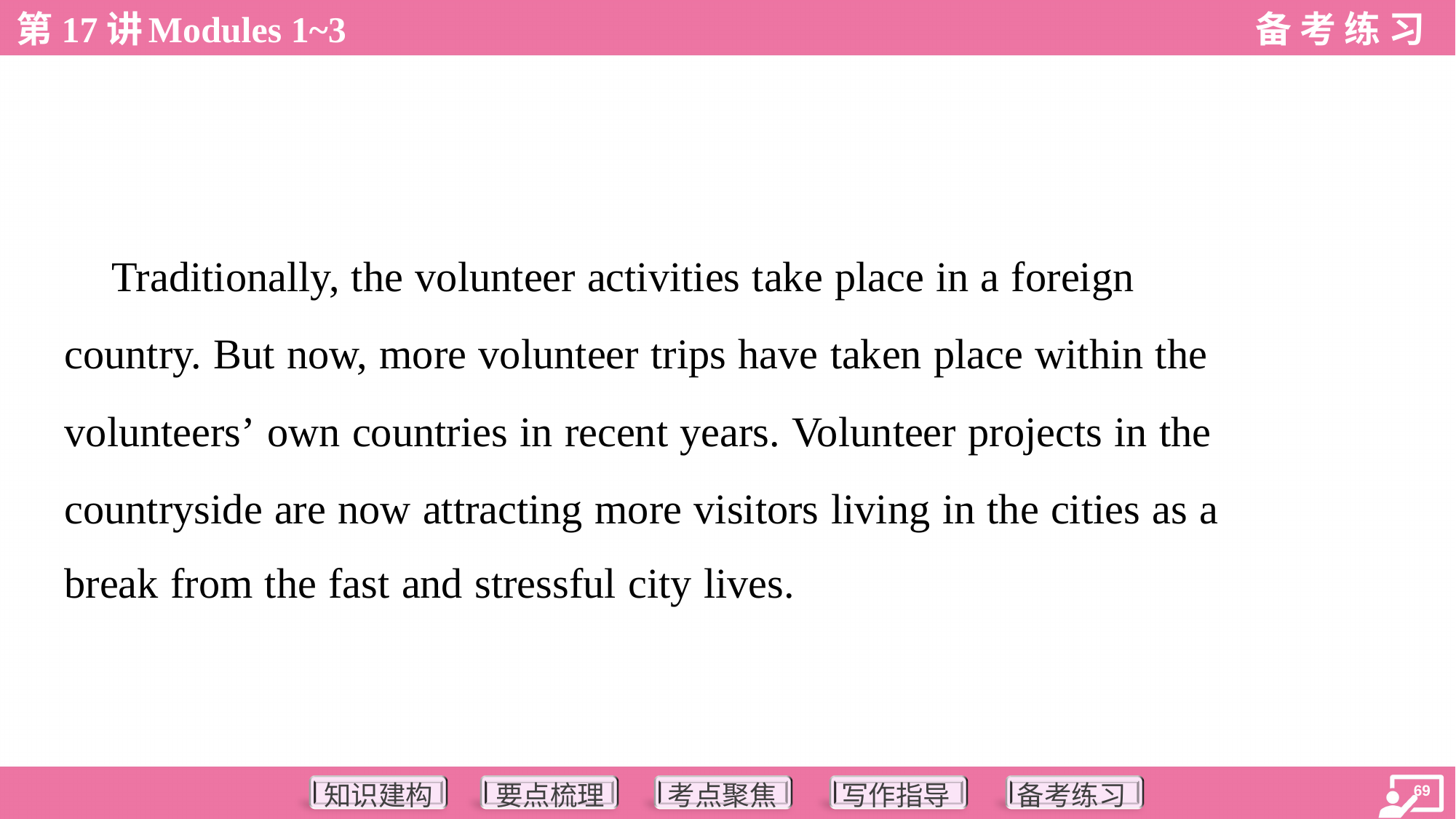

Traditionally, the volunteer activities take place in a foreign
country. But now, more volunteer trips have taken place within the
volunteers’ own countries in recent years. Volunteer projects in the
countryside are now attracting more visitors living in the cities as a
break from the fast and stressful city lives.